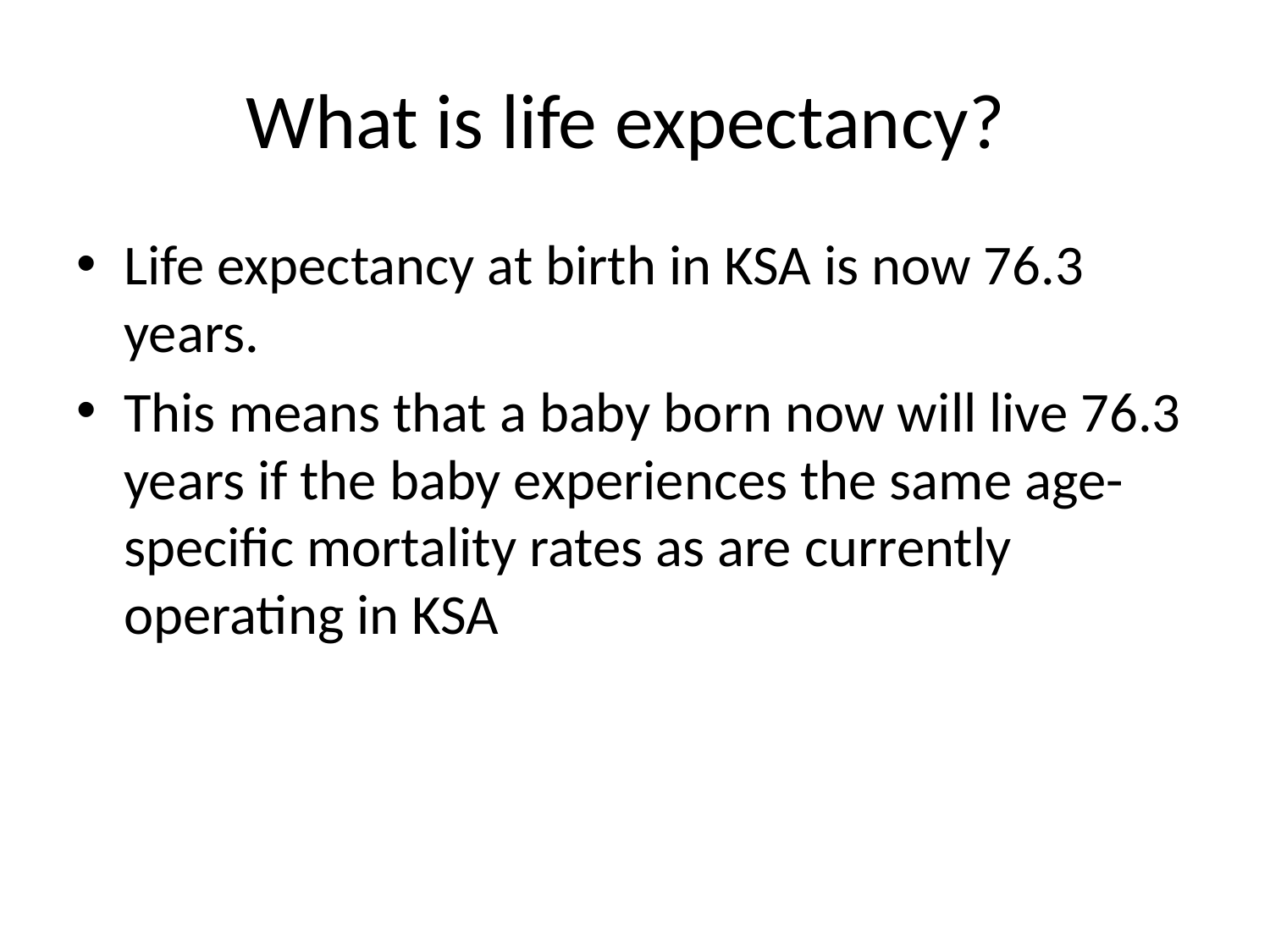

# What is life expectancy?
Life expectancy at birth in KSA is now 76.3 years.
This means that a baby born now will live 76.3 years if the baby experiences the same age-specific mortality rates as are currently operating in KSA